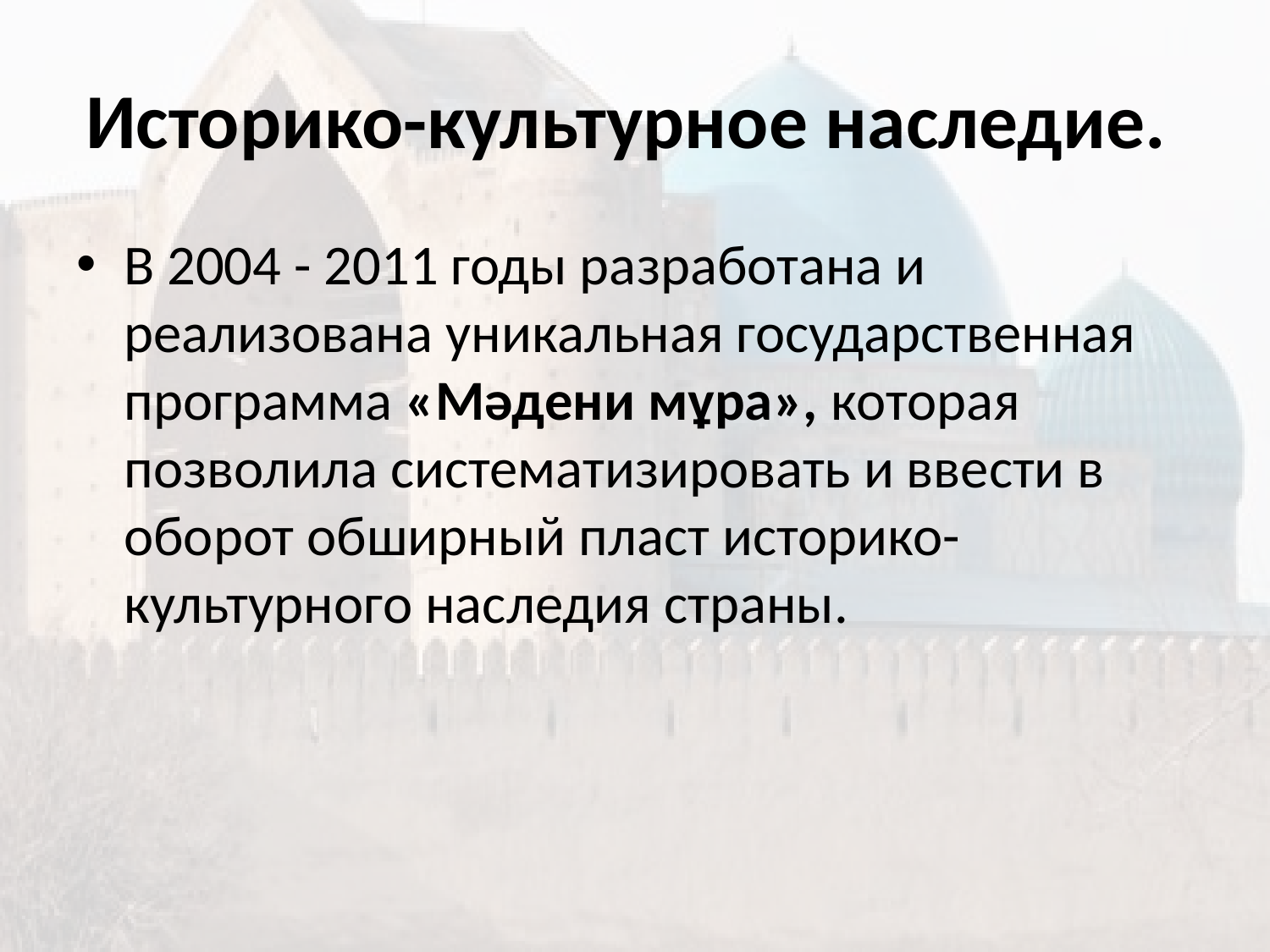

# Историко-культурное наследие.
В 2004 - 2011 годы разработана и реализована уникальная государственная программа «Мәдени мұра», которая позволила систематизировать и ввести в оборот обширный пласт историко-культурного наследия страны.